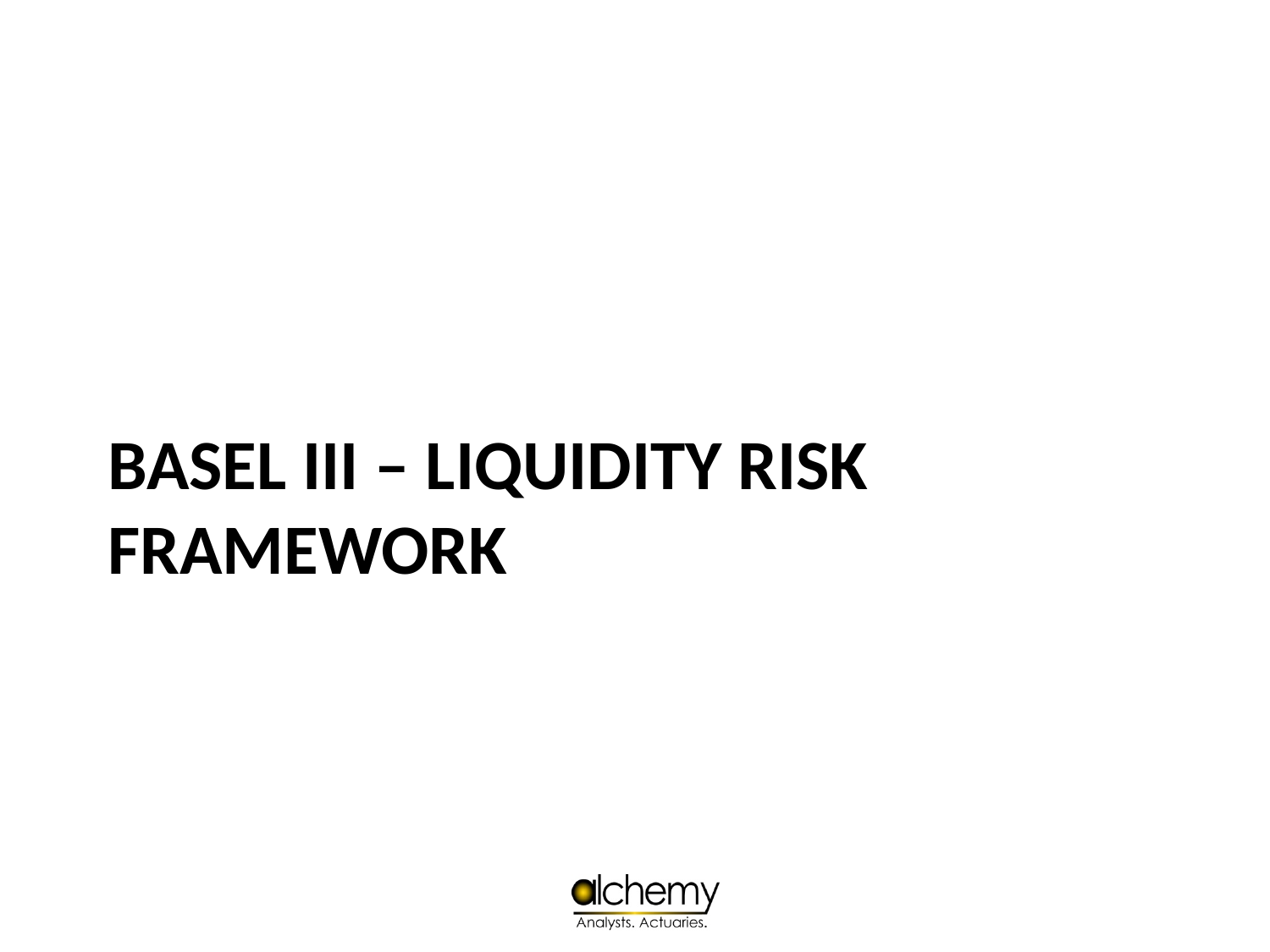

# BASEL III – Liquidity risk framework